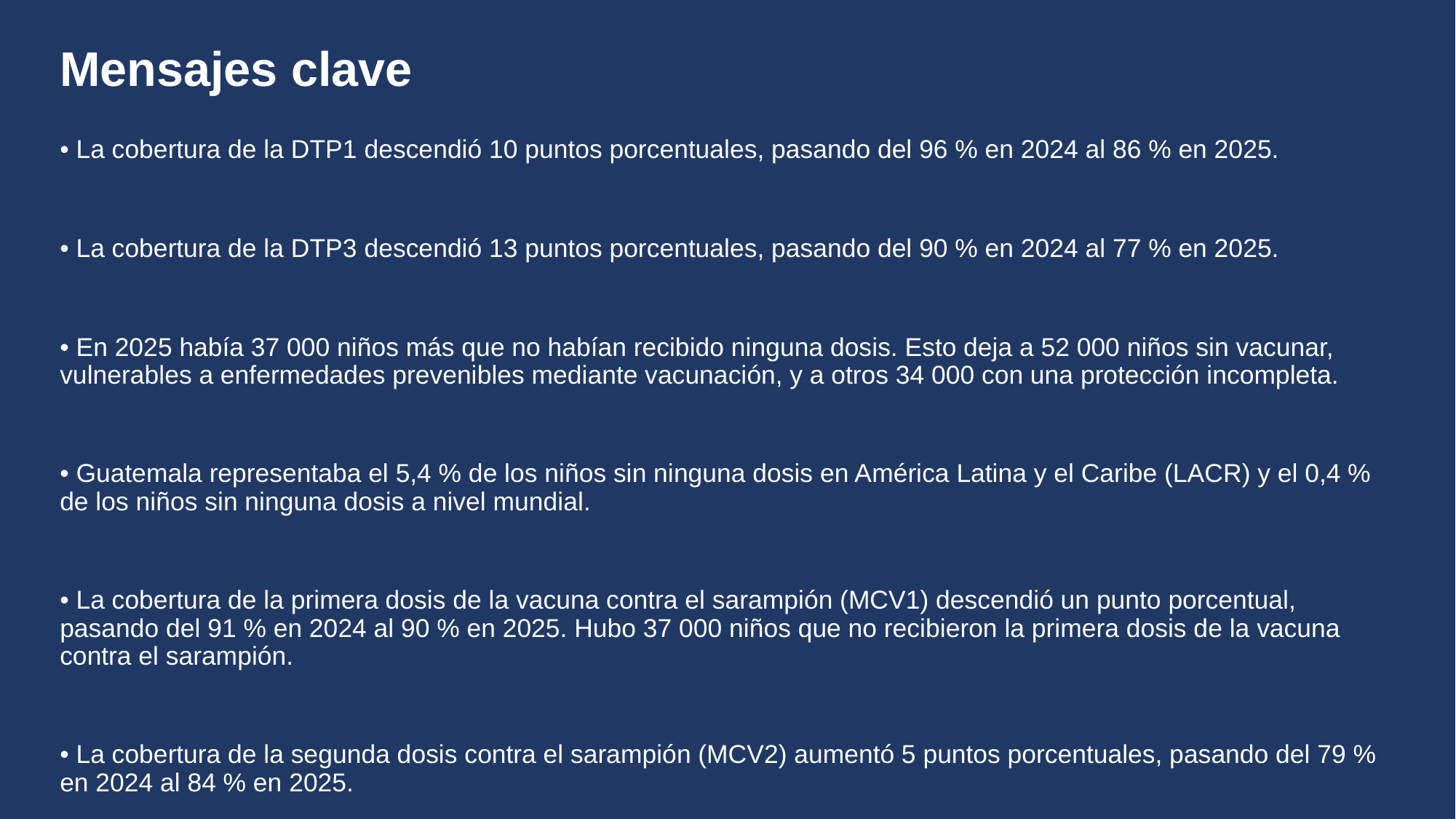

# Mensajes clave
• La cobertura de la DTP1 descendió 10 puntos porcentuales, pasando del 96 % en 2024 al 86 % en 2025.

• La cobertura de la DTP3 descendió 13 puntos porcentuales, pasando del 90 % en 2024 al 77 % en 2025.

• En 2025 había 37 000 niños más que no habían recibido ninguna dosis. Esto deja a 52 000 niños sin vacunar, vulnerables a enfermedades prevenibles mediante vacunación, y a otros 34 000 con una protección incompleta.

• Guatemala representaba el 5,4 % de los niños sin ninguna dosis en América Latina y el Caribe (LACR) y el 0,4 % de los niños sin ninguna dosis a nivel mundial.

• La cobertura de la primera dosis de la vacuna contra el sarampión (MCV1) descendió un punto porcentual, pasando del 91 % en 2024 al 90 % en 2025. Hubo 37 000 niños que no recibieron la primera dosis de la vacuna contra el sarampión.

• La cobertura de la segunda dosis contra el sarampión (MCV2) aumentó 5 puntos porcentuales, pasando del 79 % en 2024 al 84 % en 2025.

• La cobertura de la última dosis de la vacuna contra el VPH (HPVc) entre las niñas aumentó del 57 % al 63 % en 2025 gracias a la mejora en el rendimiento del programa.